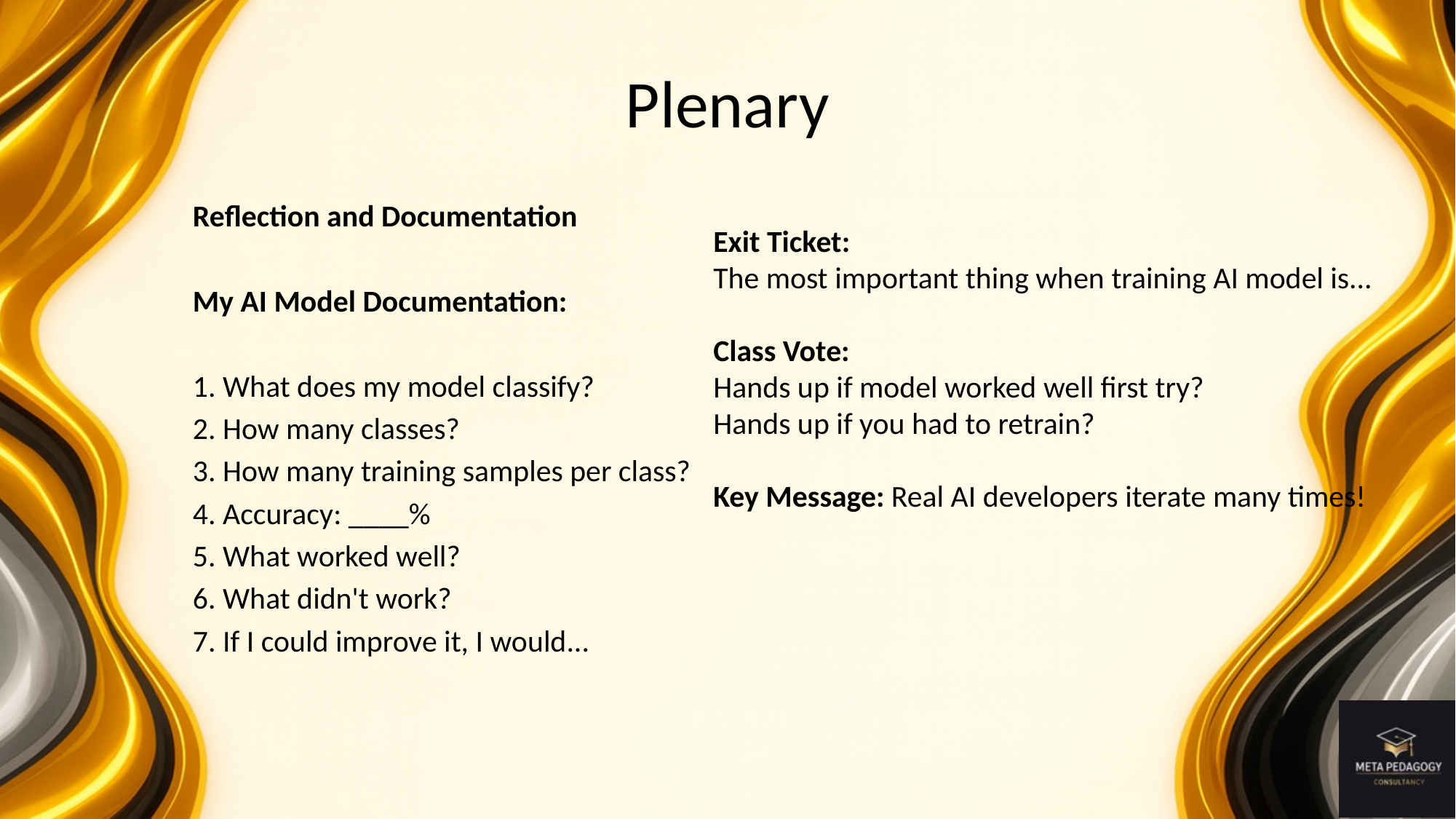

# Plenary

Exit Ticket:
The most important thing when training AI model is...

Class Vote:
Hands up if model worked well first try?
Hands up if you had to retrain?

Key Message: Real AI developers iterate many times!
Reflection and Documentation

My AI Model Documentation:

1. What does my model classify?
2. How many classes?
3. How many training samples per class?
4. Accuracy: ____%
5. What worked well?
6. What didn't work?
7. If I could improve it, I would...